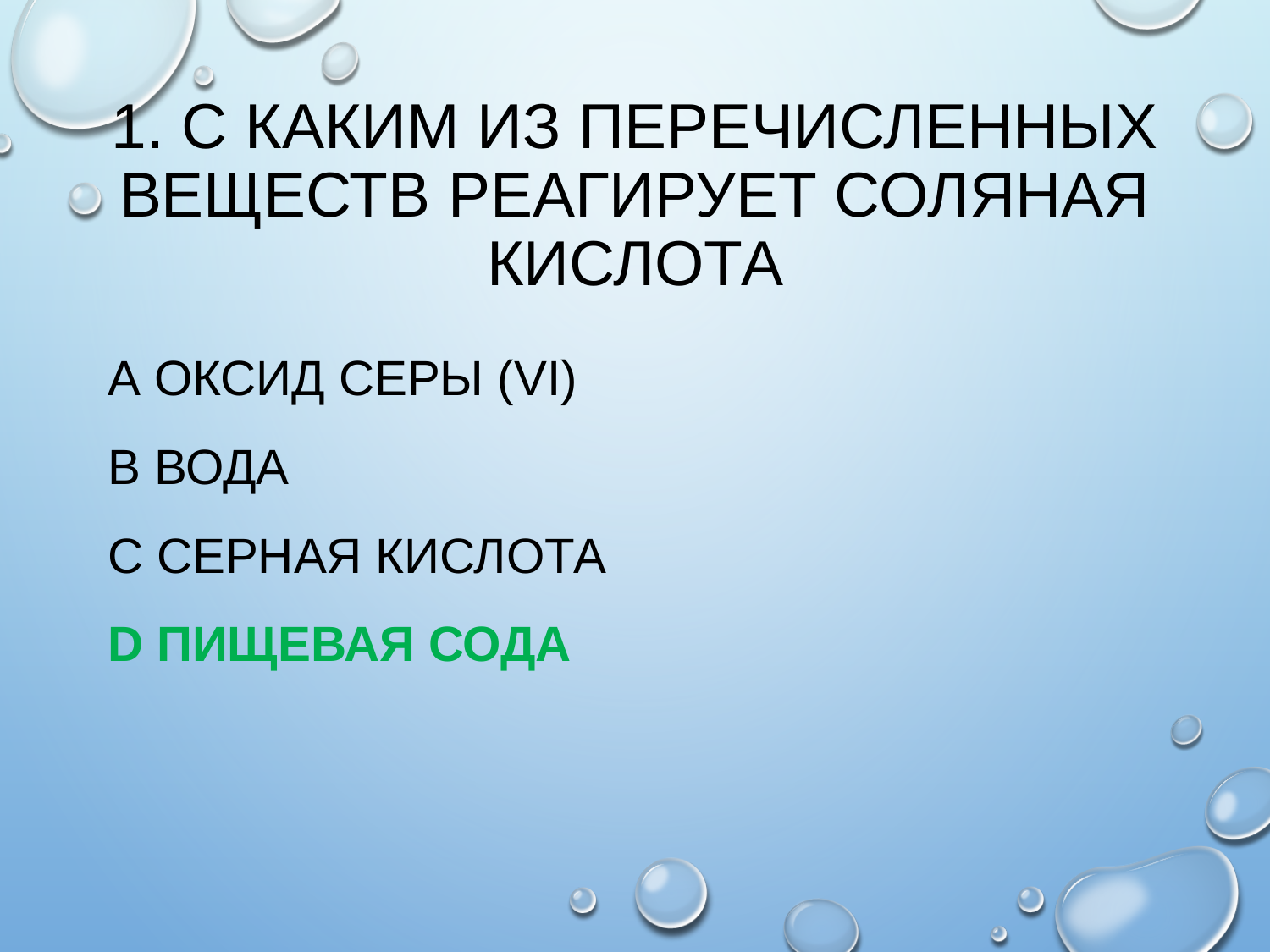

# 1. С каким из перечисленных веществ реагирует соляная кислота
А оксид серы (VI)
B Вода
C Серная кислота
D Пищевая сода